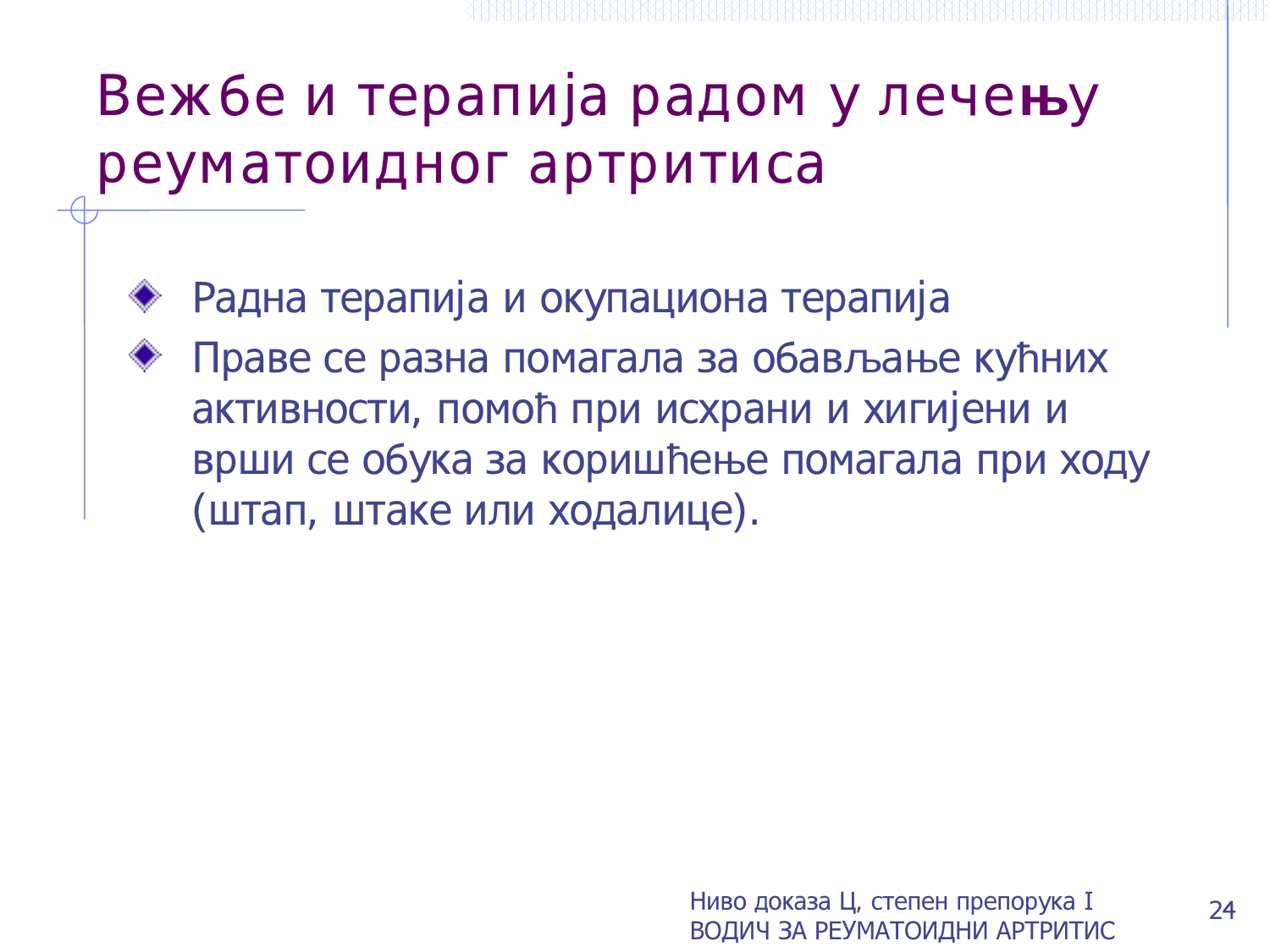

# Вежбе и терапија радом у лечењу реуматоидног артритиса
Радна терапија и окупациона терапија
Праве се разна помагала за обављање кућних активности, помоћ при исхрани и хигијени и врши се обука за коришћење помагала при ходу (штап, штаке или ходалице).
24
Ниво доказа Ц, степен препорука I
ВОДИЧ ЗА РЕУМАТОИДНИ АРТРИТИС